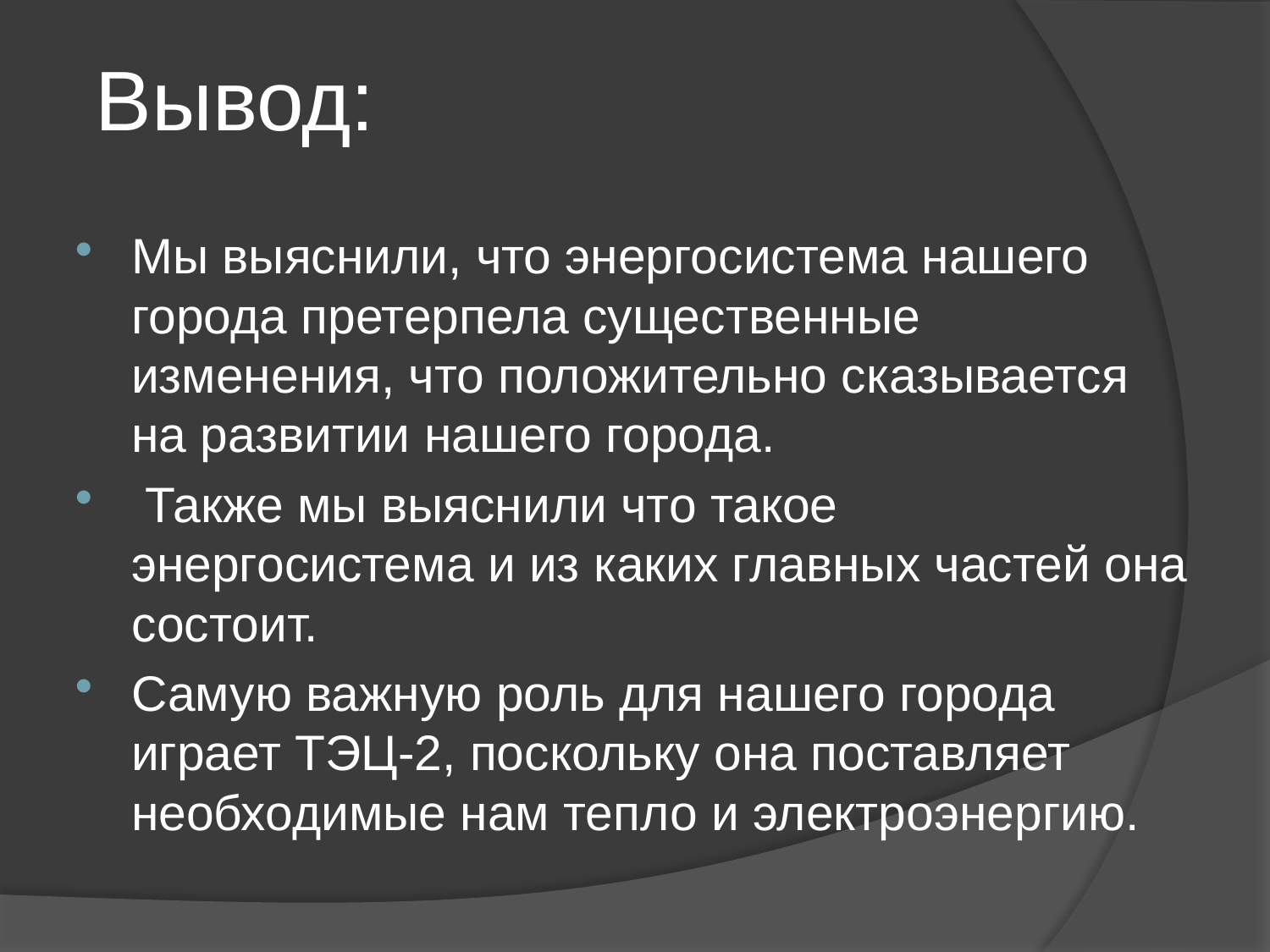

# Вывод:
Мы выяснили, что энергосистема нашего города претерпела существенные изменения, что положительно сказывается на развитии нашего города.
 Также мы выяснили что такое энергосистема и из каких главных частей она состоит.
Самую важную роль для нашего города играет ТЭЦ-2, поскольку она поставляет необходимые нам тепло и электроэнергию.